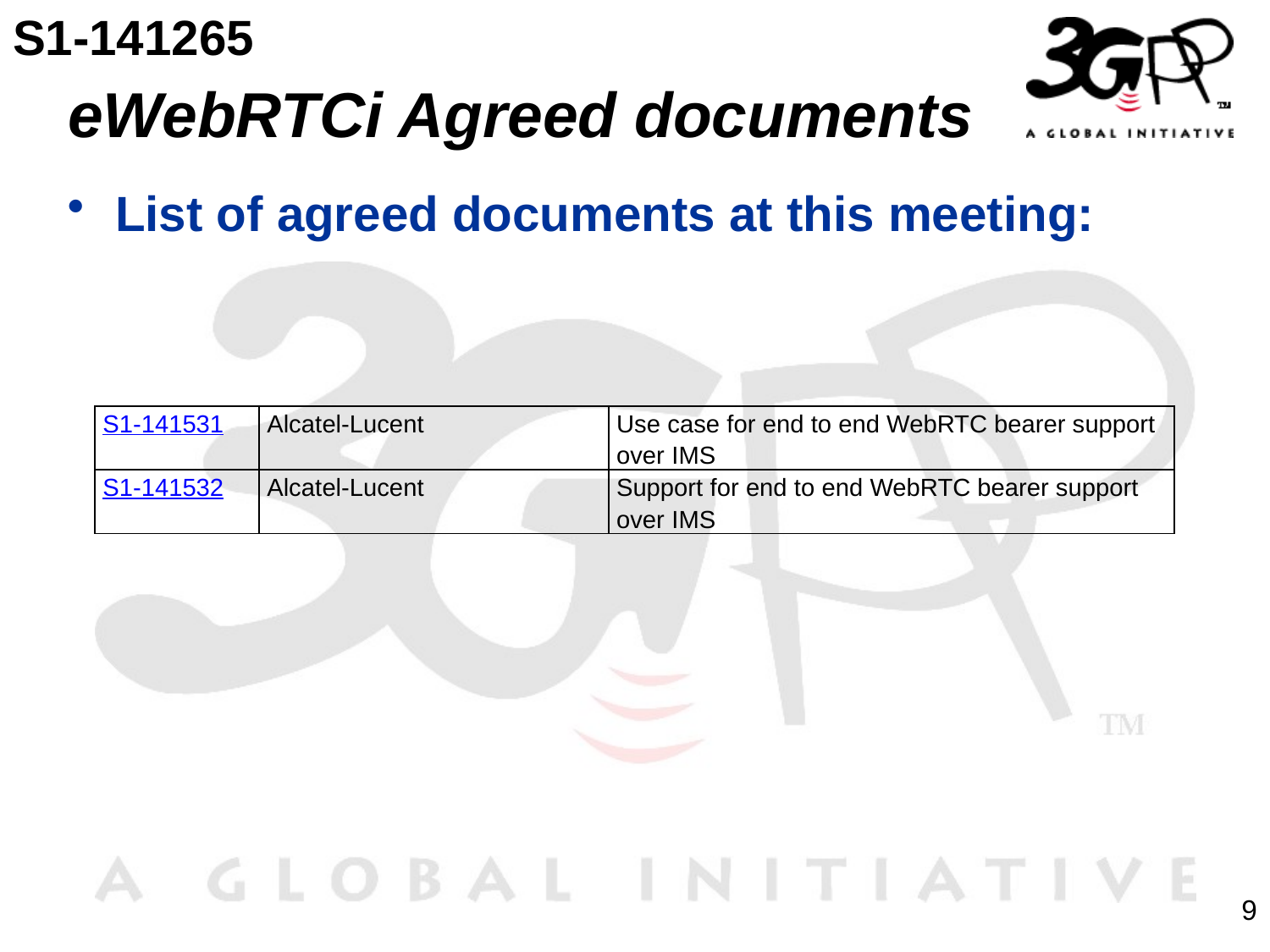

S1-141265
# eWebRTCi Agreed documents
List of agreed documents at this meeting:

| S1-141531 | Alcatel-Lucent | Use case for end to end WebRTC bearer support over IMS |
| --- | --- | --- |
| S1-141532 | Alcatel-Lucent | Support for end to end WebRTC bearer support over IMS |
9